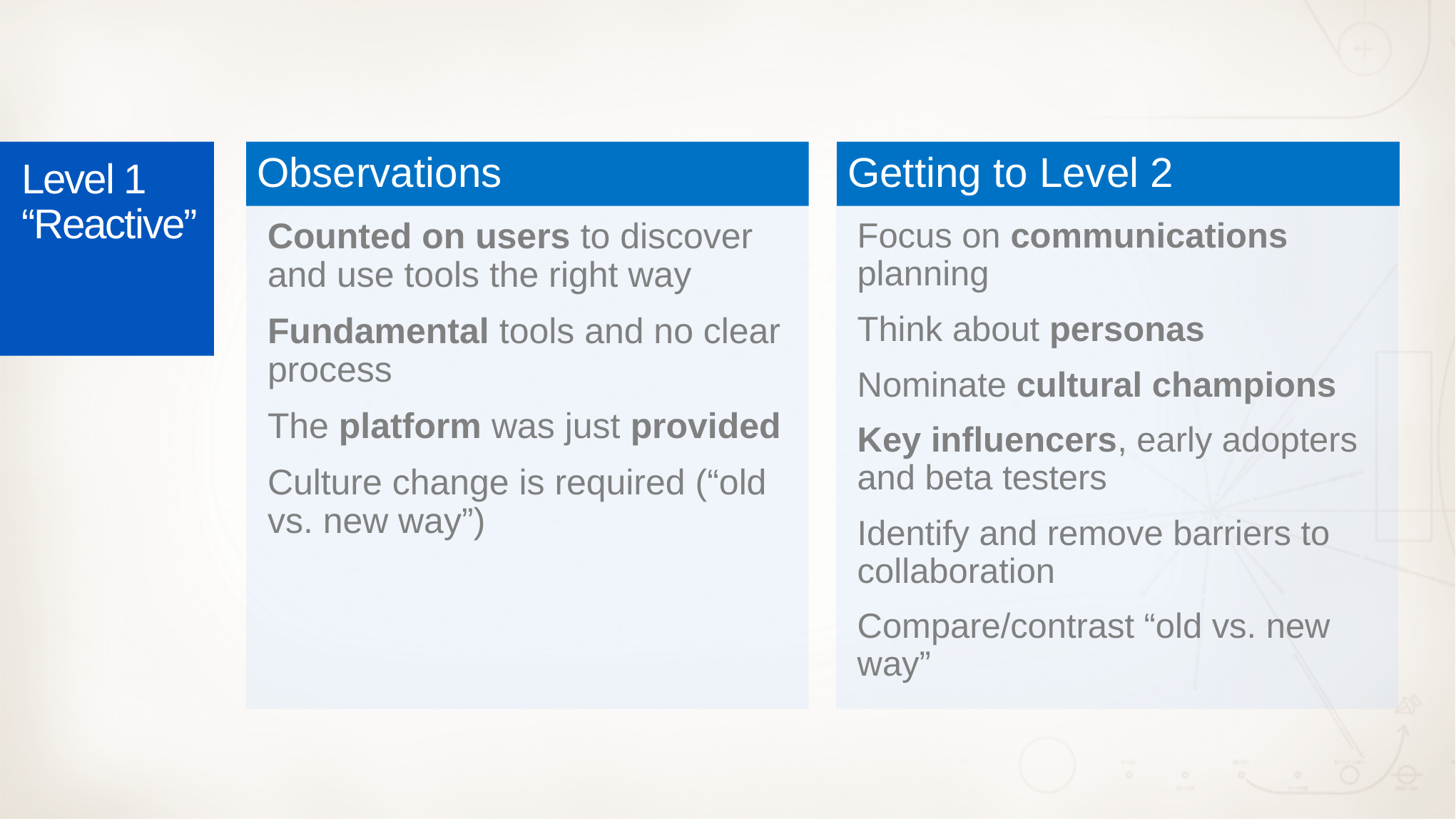

Level 1 “Reactive”
Observations
Counted on users to discover and use tools the right way
Fundamental tools and no clear process
The platform was just provided
Culture change is required (“old vs. new way”)
Getting to Level 2
Focus on communications planning
Think about personas
Nominate cultural champions
Key influencers, early adopters and beta testers
Identify and remove barriers to collaboration
Compare/contrast “old vs. new way”